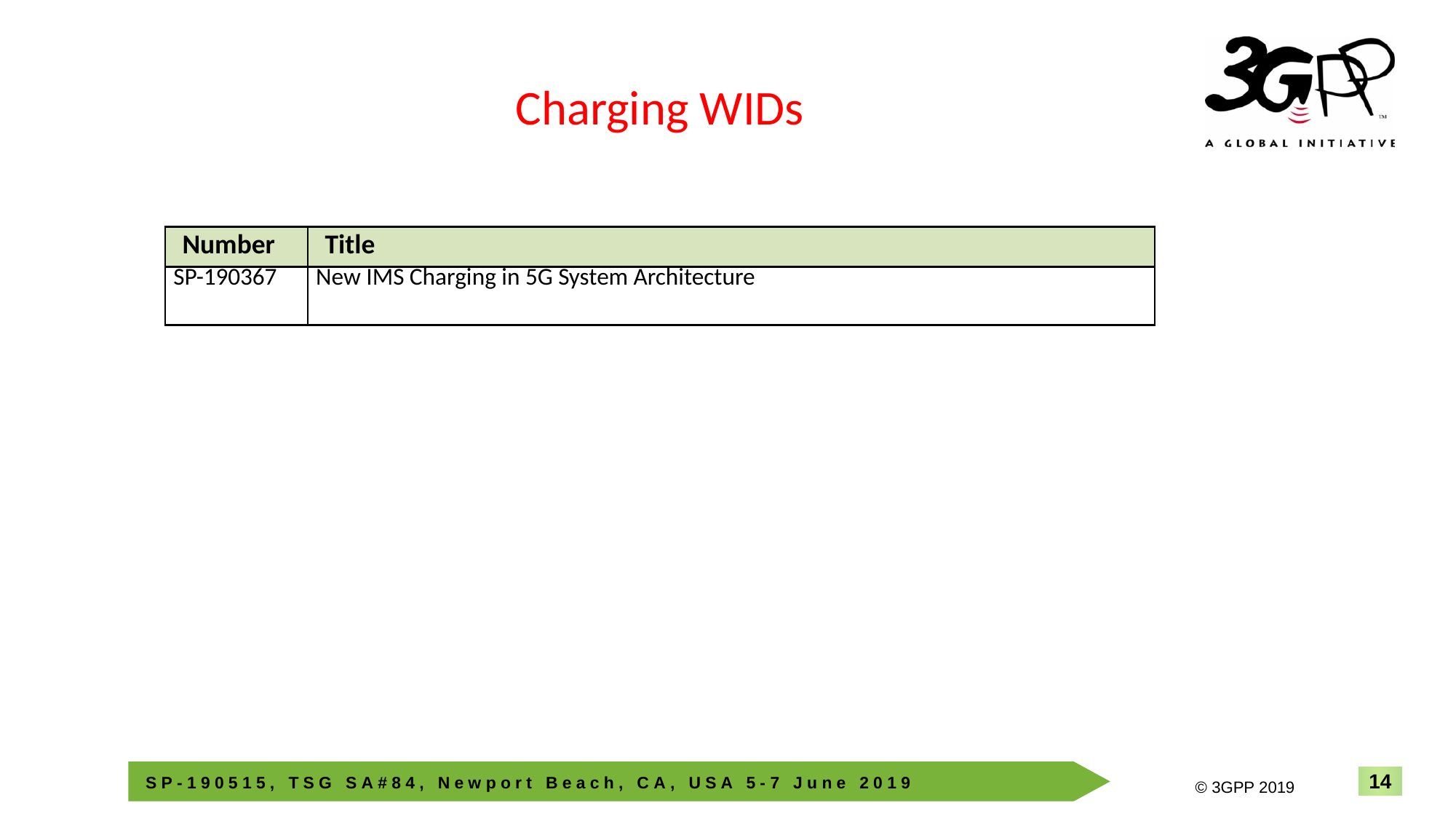

Charging WIDs
| Number | Title |
| --- | --- |
| SP-190367 | New IMS Charging in 5G System Architecture |